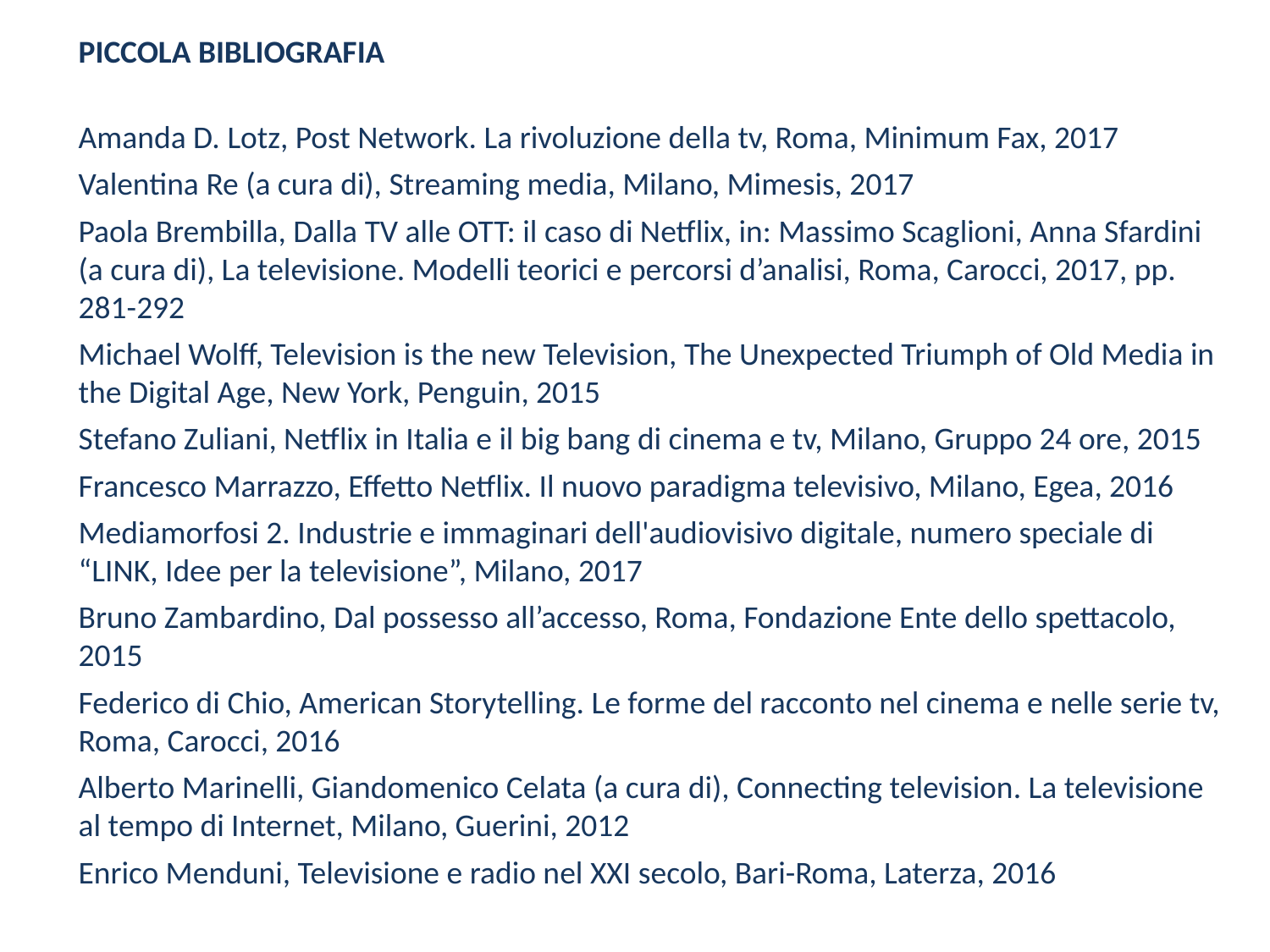

PICCOLA BIBLIOGRAFIA

Amanda D. Lotz, Post Network. La rivoluzione della tv, Roma, Minimum Fax, 2017
Valentina Re (a cura di), Streaming media, Milano, Mimesis, 2017
Paola Brembilla, Dalla TV alle OTT: il caso di Netflix, in: Massimo Scaglioni, Anna Sfardini (a cura di), La televisione. Modelli teorici e percorsi d’analisi, Roma, Carocci, 2017, pp. 281-292
Michael Wolff, Television is the new Television, The Unexpected Triumph of Old Media in the Digital Age, New York, Penguin, 2015
Stefano Zuliani, Netflix in Italia e il big bang di cinema e tv, Milano, Gruppo 24 ore, 2015
Francesco Marrazzo, Effetto Netflix. Il nuovo paradigma televisivo, Milano, Egea, 2016
Mediamorfosi 2. Industrie e immaginari dell'audiovisivo digitale, numero speciale di “LINK, Idee per la televisione”, Milano, 2017
Bruno Zambardino, Dal possesso all’accesso, Roma, Fondazione Ente dello spettacolo, 2015
Federico di Chio, American Storytelling. Le forme del racconto nel cinema e nelle serie tv, Roma, Carocci, 2016
Alberto Marinelli, Giandomenico Celata (a cura di), Connecting television. La televisione al tempo di Internet, Milano, Guerini, 2012
Enrico Menduni, Televisione e radio nel XXI secolo, Bari-Roma, Laterza, 2016